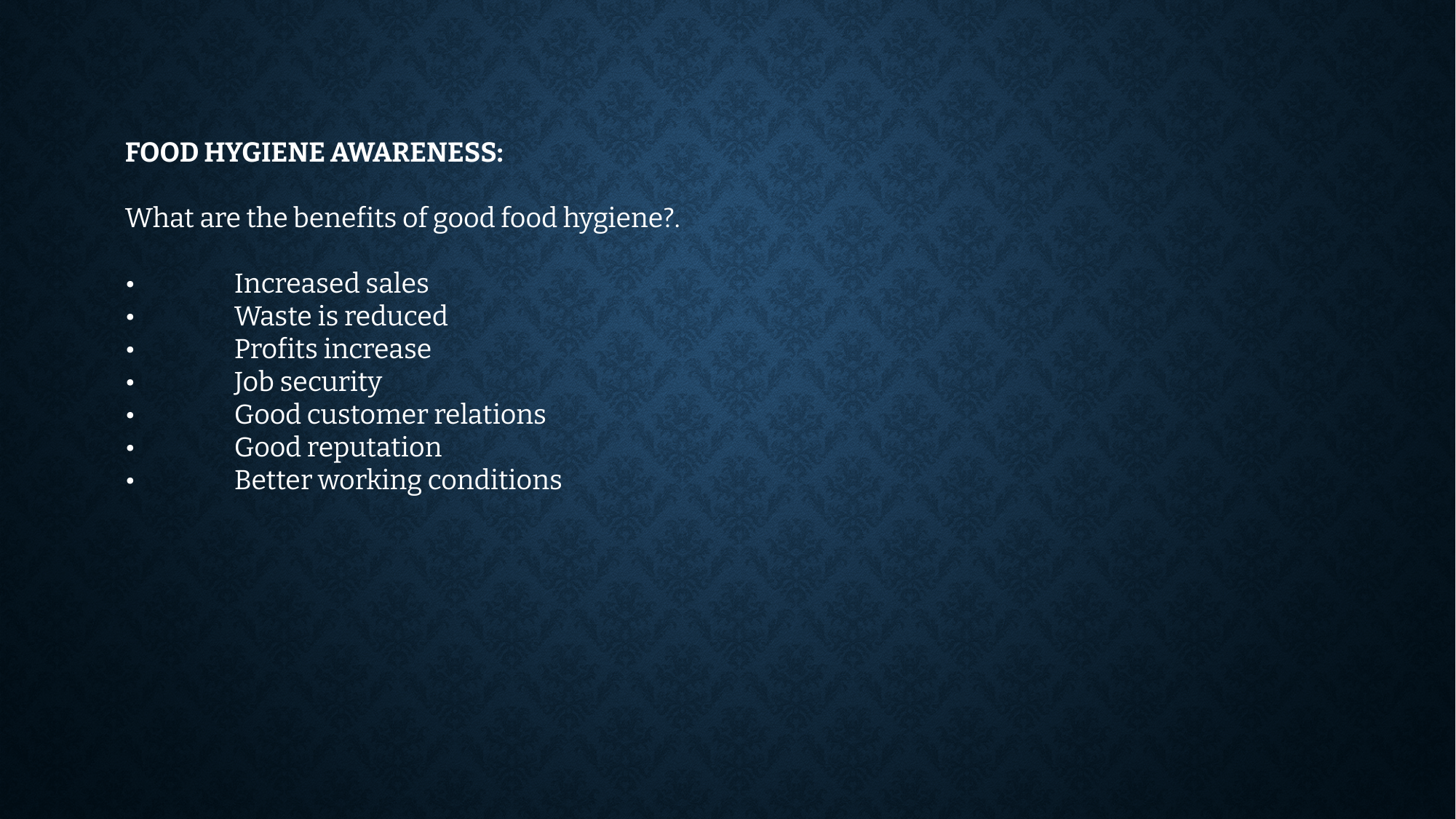

FOOD HYGIENE AWARENESS:

What are the benefits of good food hygiene?.

•	Increased sales
•	Waste is reduced
•	Profits increase
•	Job security
•	Good customer relations
•	Good reputation
•	Better working conditions